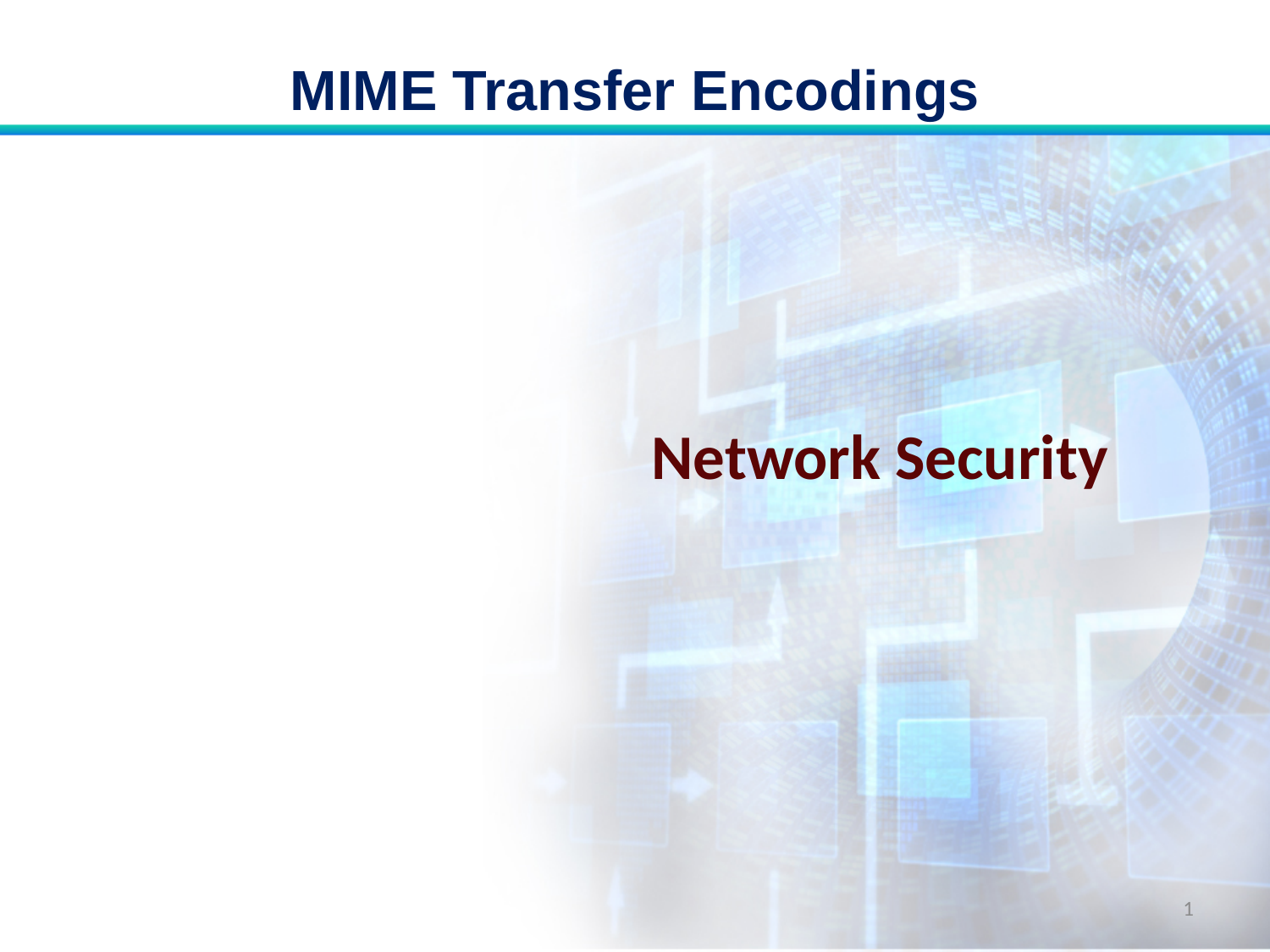

# MIME Transfer Encodings
Network Security
1